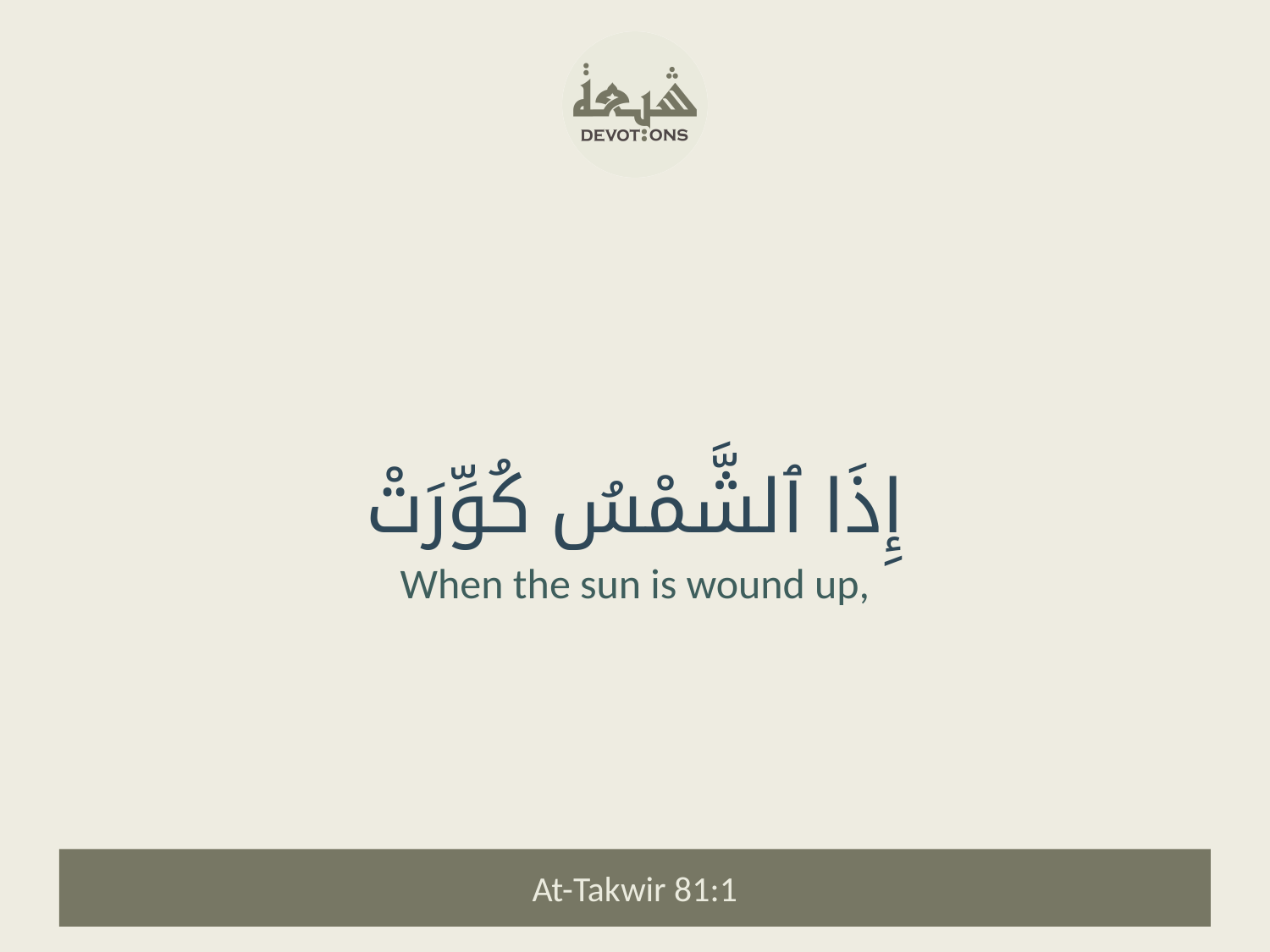

إِذَا ٱلشَّمْسُ كُوِّرَتْ
When the sun is wound up,
At-Takwir 81:1